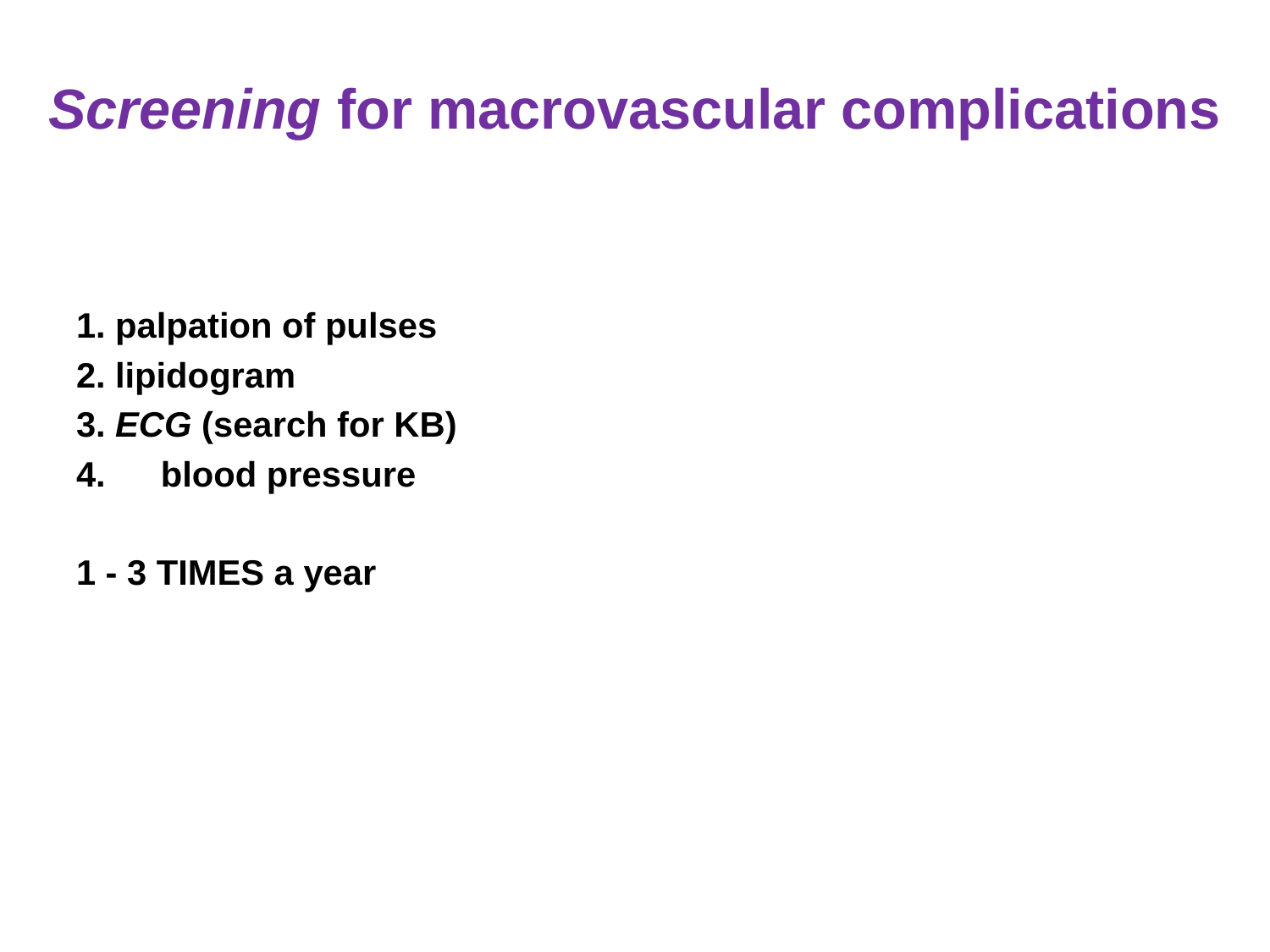

# Screening for macrovascular complications

1. palpation of pulses
2. lipidogram
3. ECG (search for KB)
blood pressure

1 - 3 TIMES a year